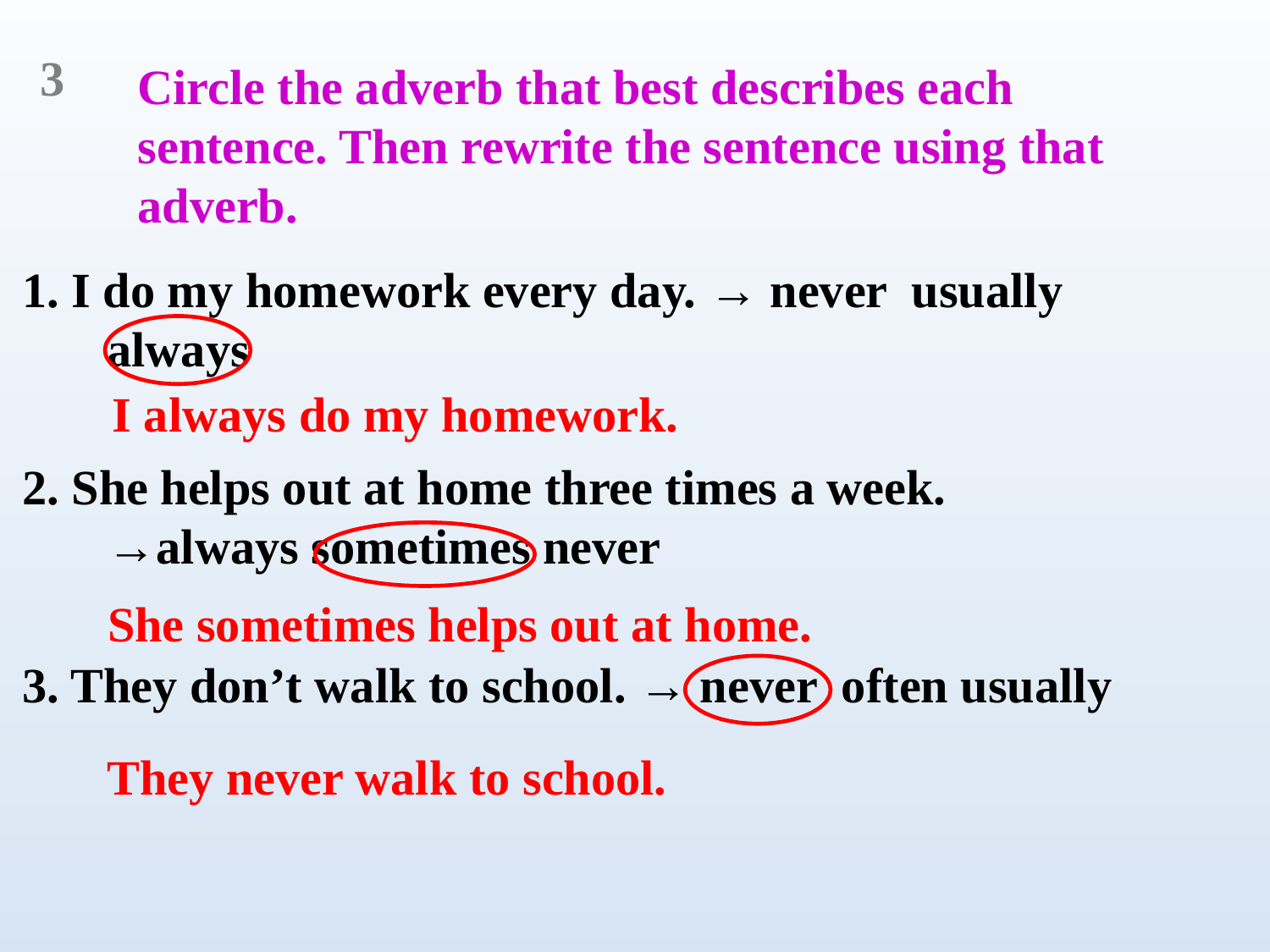

3
Circle the adverb that best describes each sentence. Then rewrite the sentence using that adverb.
1. I do my homework every day. → never  usually always

2. She helps out at home three times a week.                →always sometimes never

3. They don’t walk to school. → never  often usually

I always do my homework.

She sometimes helps out at home.

They never walk to school.